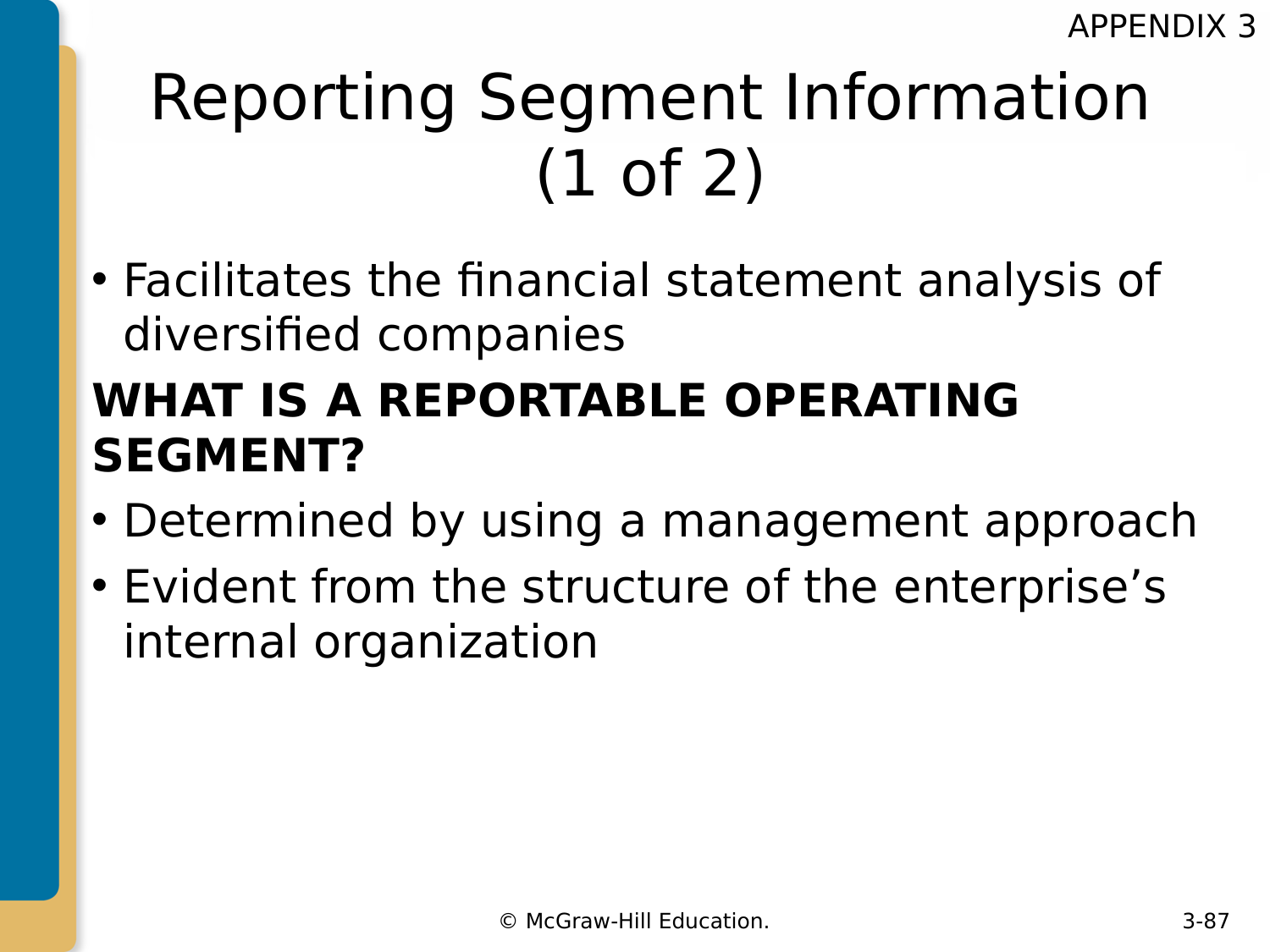

APPENDIX 3
# Reporting Segment Information (1 of 2)
Facilitates the financial statement analysis of diversified companies
WHAT IS A REPORTABLE OPERATING SEGMENT?
Determined by using a management approach
Evident from the structure of the enterprise’s internal organization